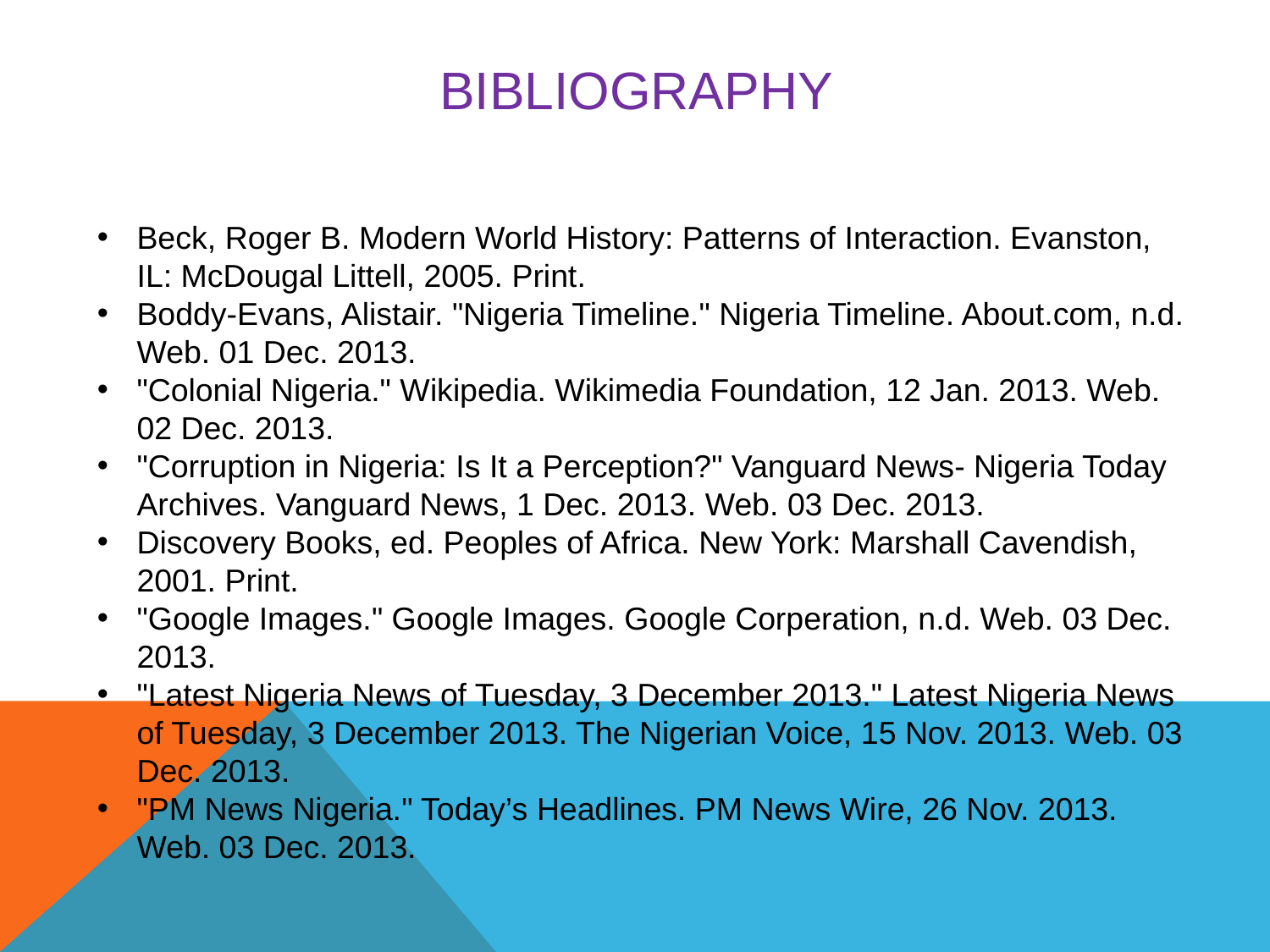

# Bibliography
Beck, Roger B. Modern World History: Patterns of Interaction. Evanston, IL: McDougal Littell, 2005. Print.
Boddy-Evans, Alistair. "Nigeria Timeline." Nigeria Timeline. About.com, n.d. Web. 01 Dec. 2013.
"Colonial Nigeria." Wikipedia. Wikimedia Foundation, 12 Jan. 2013. Web. 02 Dec. 2013.
"Corruption in Nigeria: Is It a Perception?" Vanguard News- Nigeria Today Archives. Vanguard News, 1 Dec. 2013. Web. 03 Dec. 2013.
Discovery Books, ed. Peoples of Africa. New York: Marshall Cavendish, 2001. Print.
"Google Images." Google Images. Google Corperation, n.d. Web. 03 Dec. 2013.
"Latest Nigeria News of Tuesday, 3 December 2013." Latest Nigeria News of Tuesday, 3 December 2013. The Nigerian Voice, 15 Nov. 2013. Web. 03 Dec. 2013.
"PM News Nigeria." Today’s Headlines. PM News Wire, 26 Nov. 2013. Web. 03 Dec. 2013.